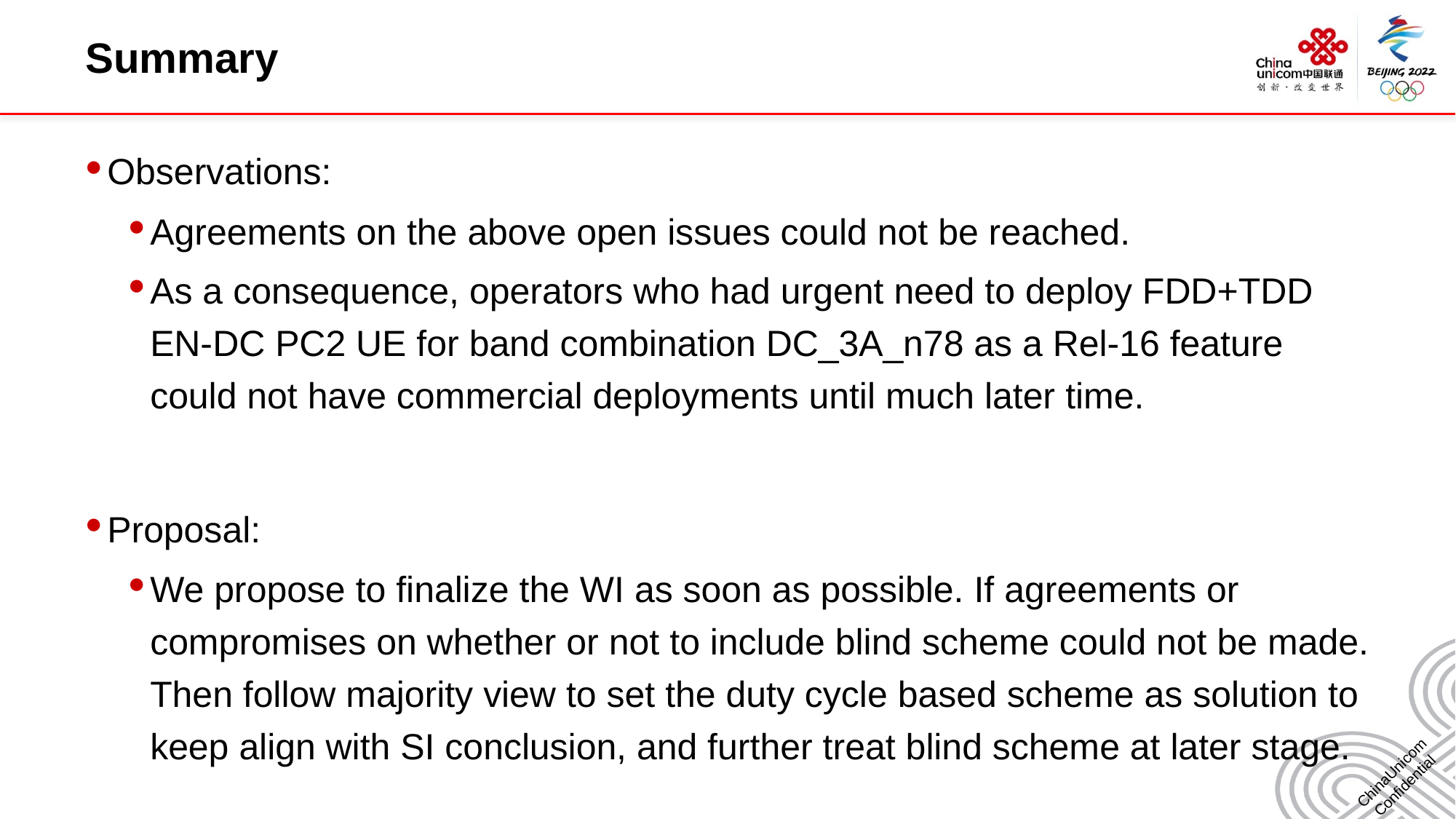

# Summary
Observations:
Agreements on the above open issues could not be reached.
As a consequence, operators who had urgent need to deploy FDD+TDD EN-DC PC2 UE for band combination DC_3A_n78 as a Rel-16 feature could not have commercial deployments until much later time.

Proposal:
We propose to finalize the WI as soon as possible. If agreements or compromises on whether or not to include blind scheme could not be made. Then follow majority view to set the duty cycle based scheme as solution to keep align with SI conclusion, and further treat blind scheme at later stage.